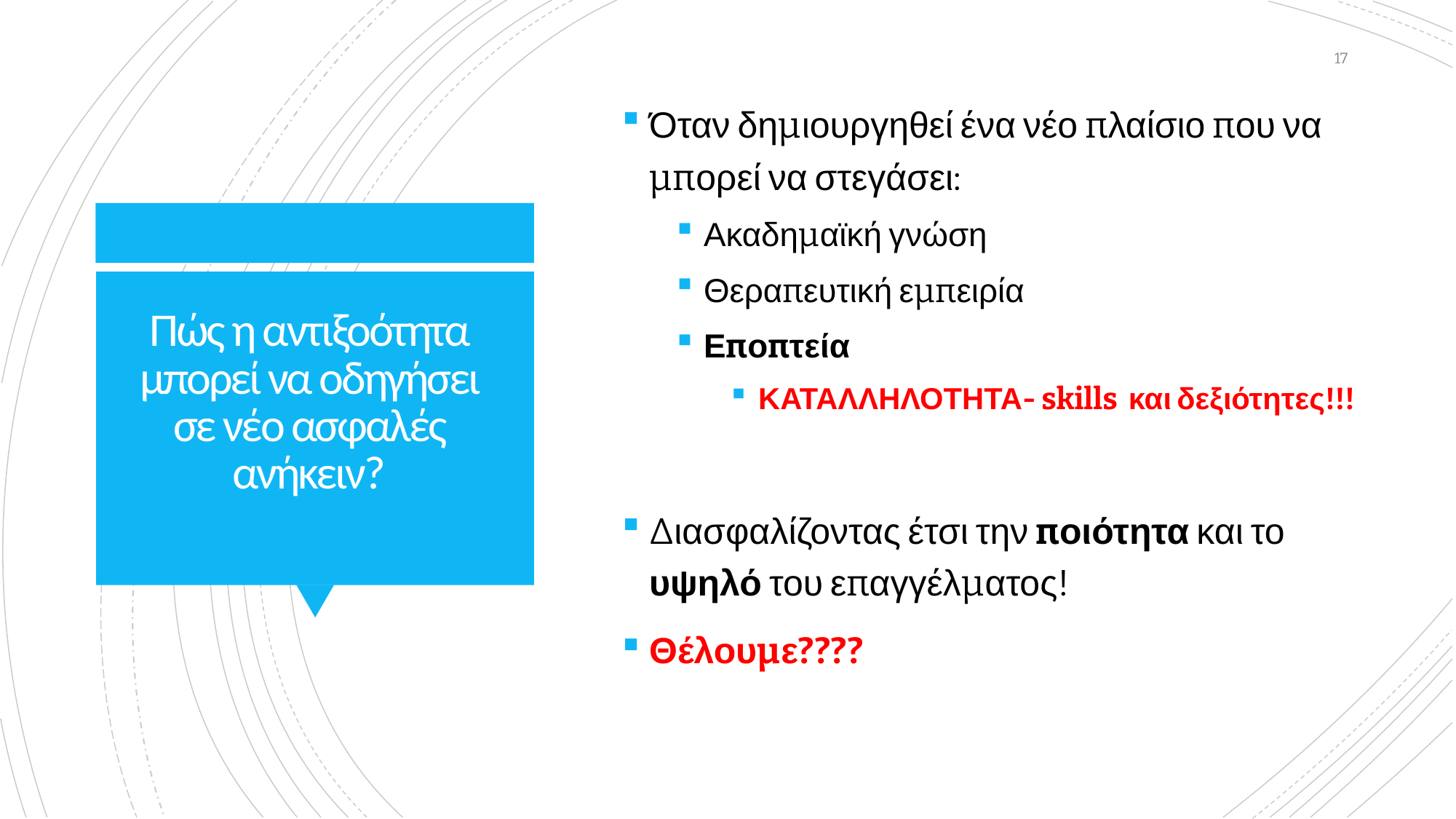

17
Όταν δημιουργηθεί ένα νέο πλαίσιο που να  μπορεί να στεγάσει:
Ακαδημαϊκή γνώση
Θεραπευτική εμπειρία
Εποπτεία
ΚΑΤΑΛΛΗΛΟΤΗΤΑ- skills  και δεξιότητες!!!

Διασφαλίζοντας έτσι την ποιότητα και το υψηλό του επαγγέλματος!
Θέλουμε????

# Πώς η αντιξοότητα μπορεί να οδηγήσει σε νέο ασφαλές ανήκειν?